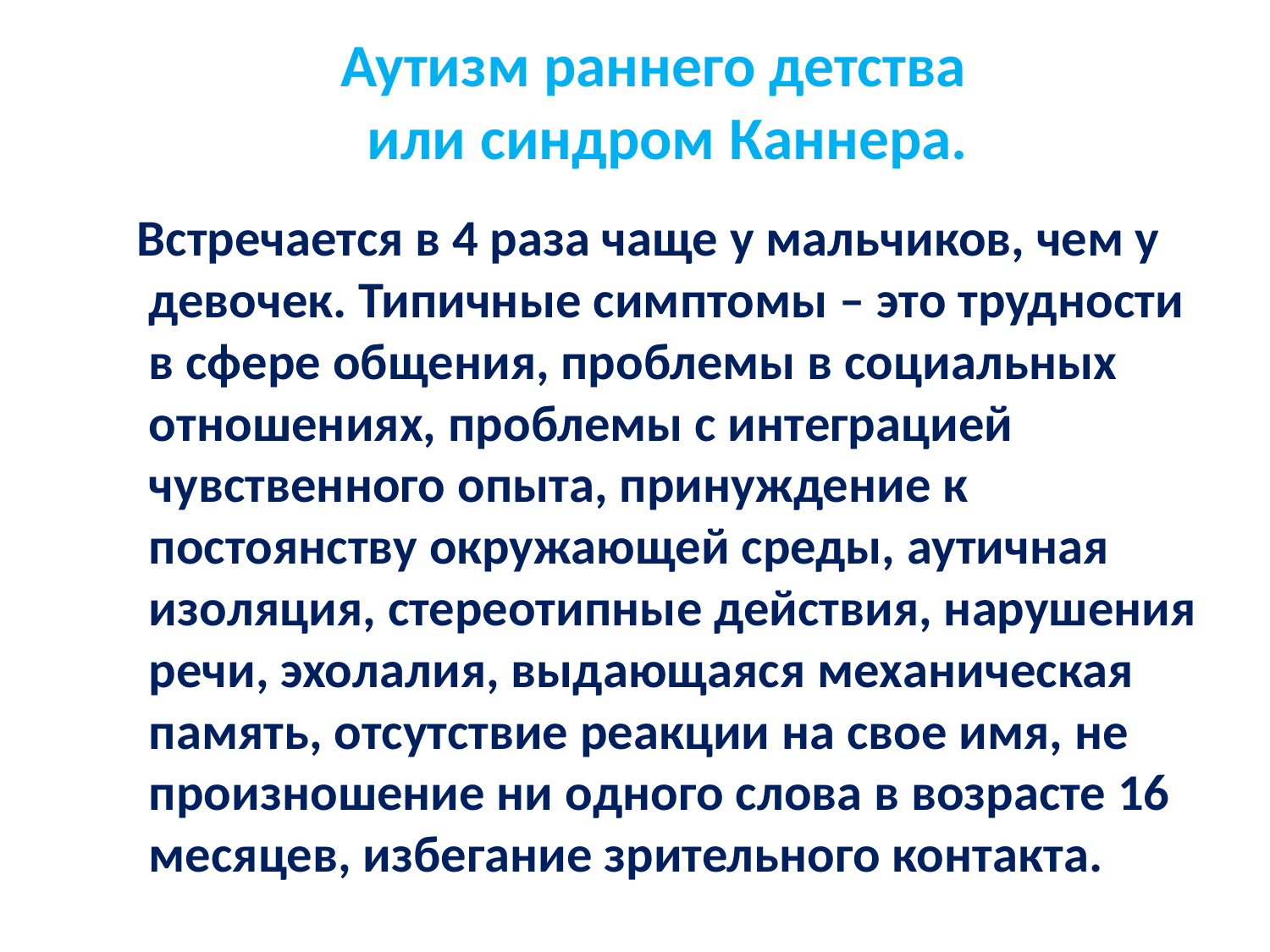

# Аутизм раннего детства  или синдром Каннера.
   Встречается в 4 раза чаще у мальчиков, чем у девочек. Типичные симптомы – это трудности в сфере общения, проблемы в социальных отношениях, проблемы с интеграцией чувственного опыта, принуждение к постоянству окружающей среды, аутичная изоляция, стереотипные действия, нарушения речи, эхолалия, выдающаяся механическая память, отсутствие реакции на свое имя, не произношение ни одного слова в возрасте 16 месяцев, избегание зрительного контакта.